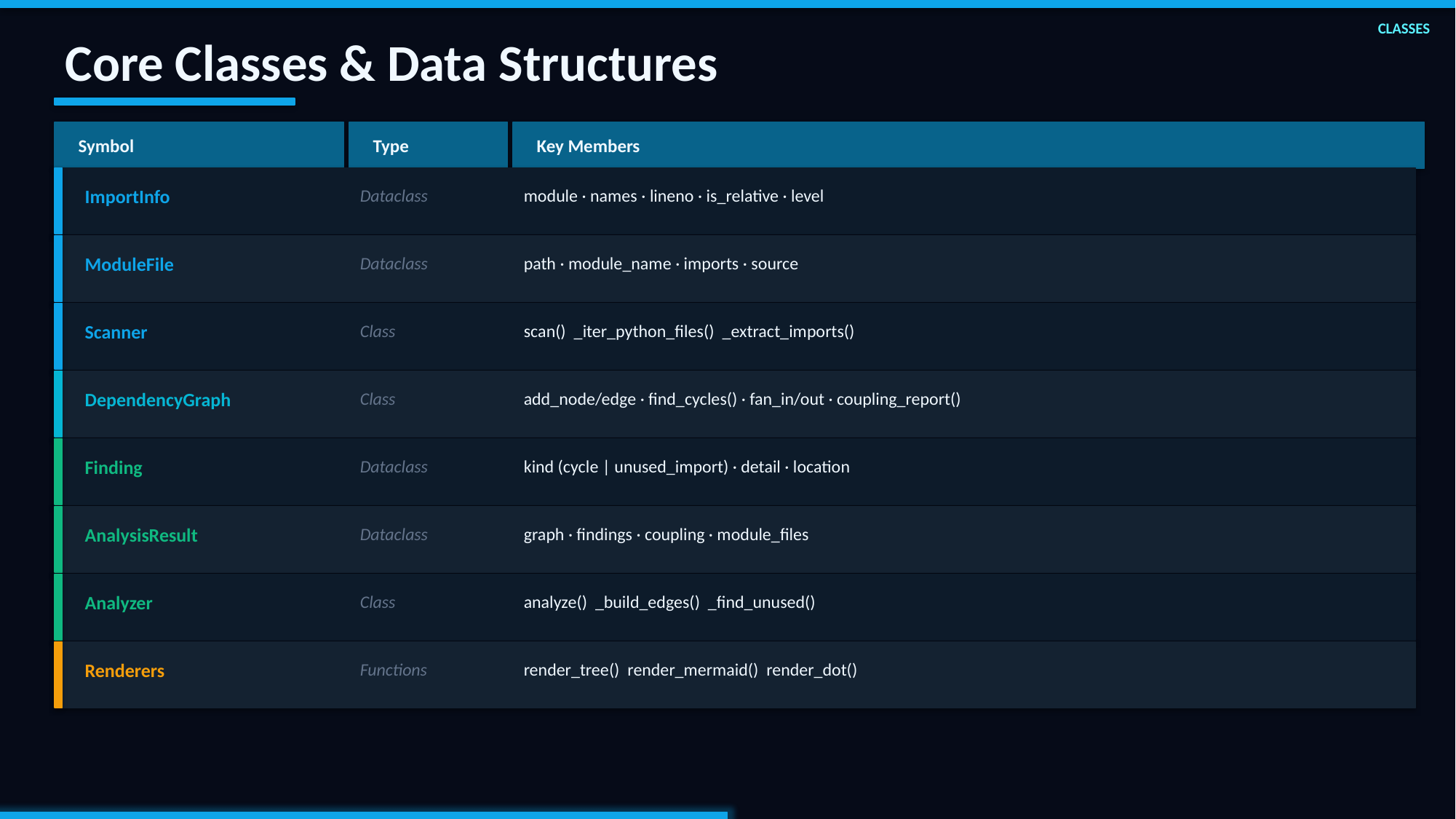

CLASSES
Core Classes & Data Structures

Symbol
Type
Key Members

ImportInfo
Dataclass
module · names · lineno · is_relative · level

ModuleFile
Dataclass
path · module_name · imports · source

Scanner
Class
scan()  _iter_python_files()  _extract_imports()

DependencyGraph
Class
add_node/edge · find_cycles() · fan_in/out · coupling_report()

Finding
Dataclass
kind (cycle | unused_import) · detail · location

AnalysisResult
Dataclass
graph · findings · coupling · module_files

Analyzer
Class
analyze()  _build_edges()  _find_unused()

Renderers
Functions
render_tree()  render_mermaid()  render_dot()